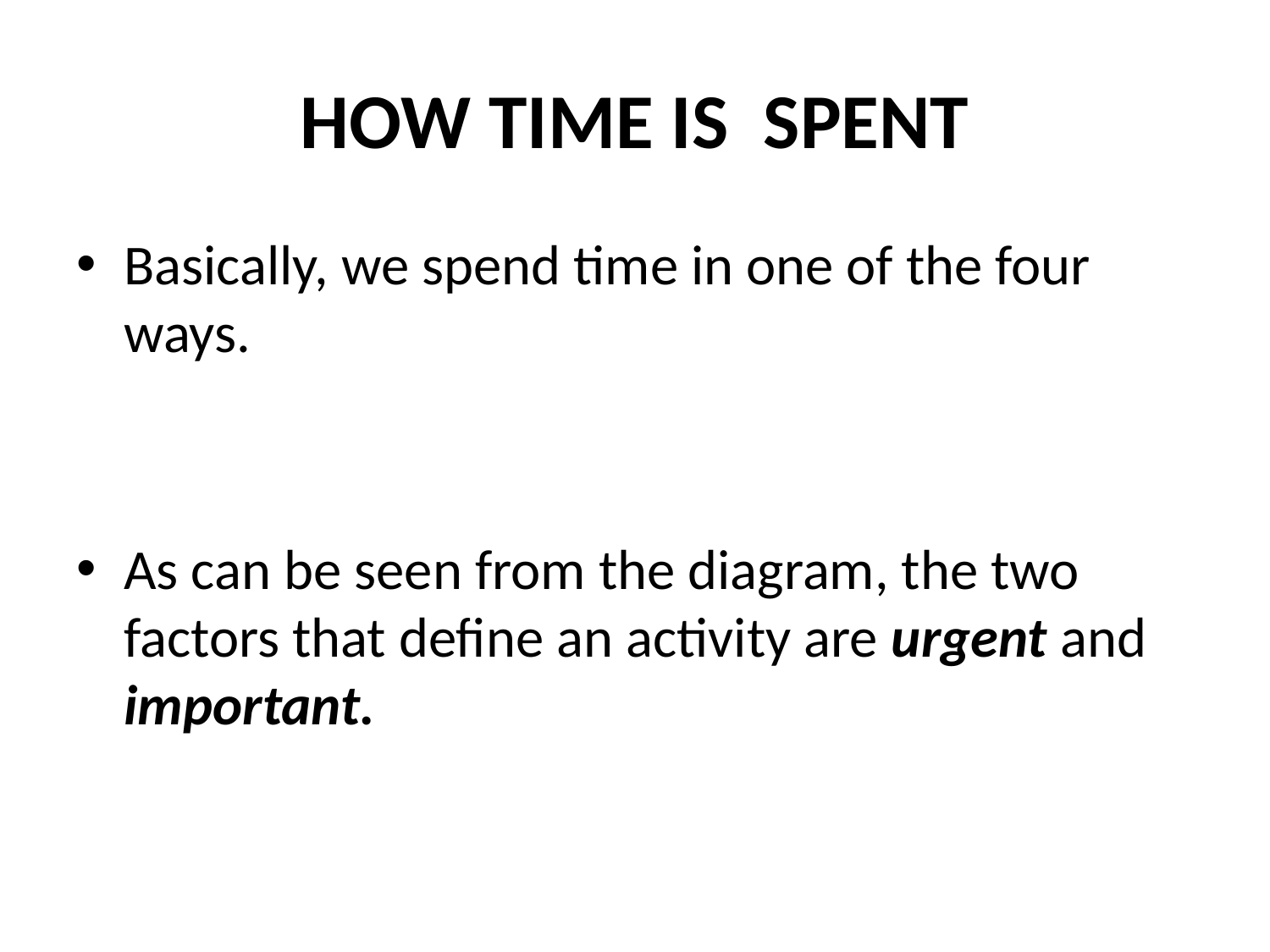

# HOW TIME IS  SPENT
Basically, we spend time in one of the four ways.

As can be seen from the diagram, the two factors that define an activity are urgent and important.